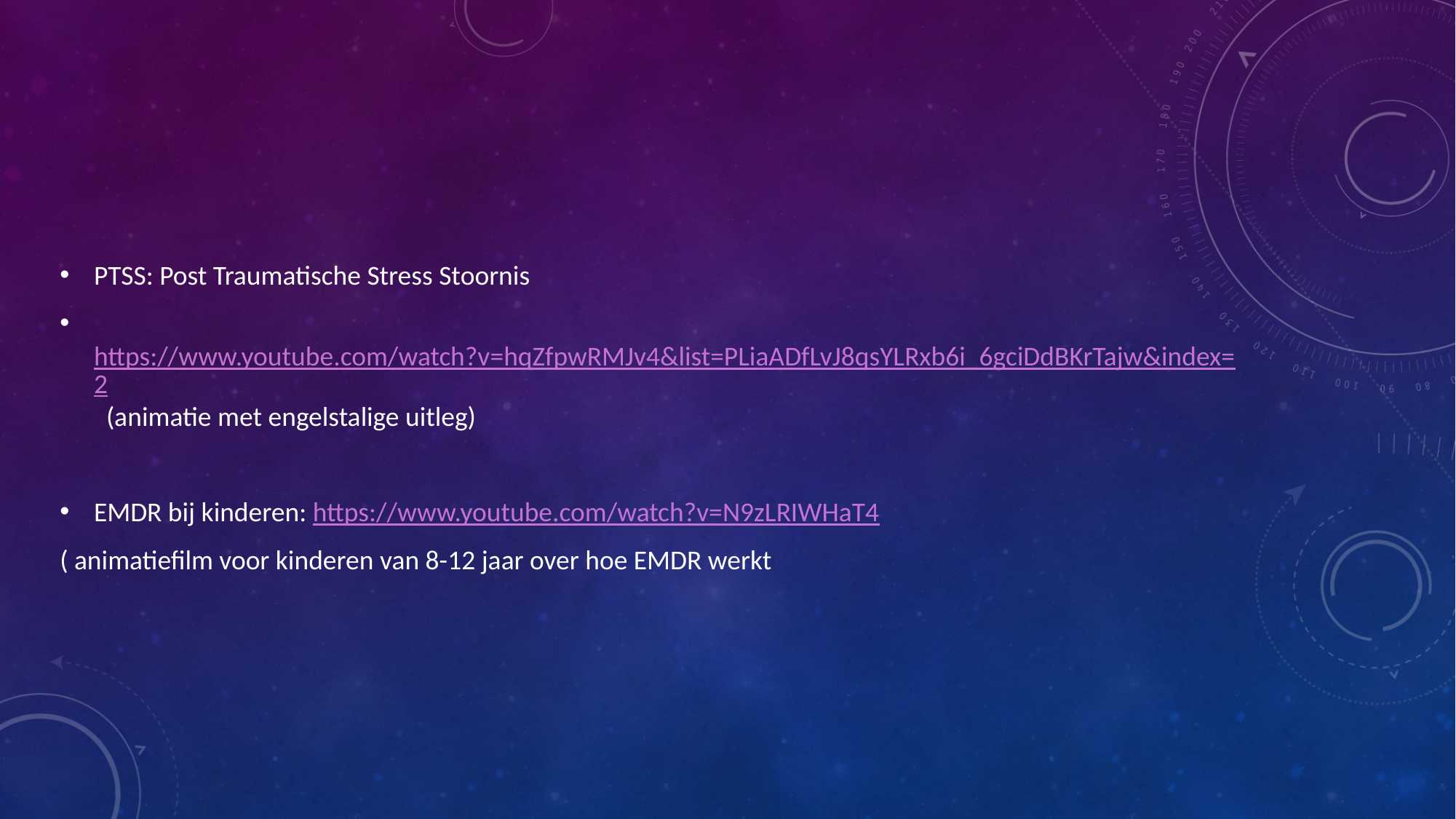

PTSS: Post Traumatische Stress Stoornis
 https://www.youtube.com/watch?v=hqZfpwRMJv4&list=PLiaADfLvJ8qsYLRxb6i_6gciDdBKrTajw&index=2  (animatie met engelstalige uitleg)

EMDR bij kinderen: https://www.youtube.com/watch?v=N9zLRIWHaT4
( animatiefilm voor kinderen van 8-12 jaar over hoe EMDR werkt